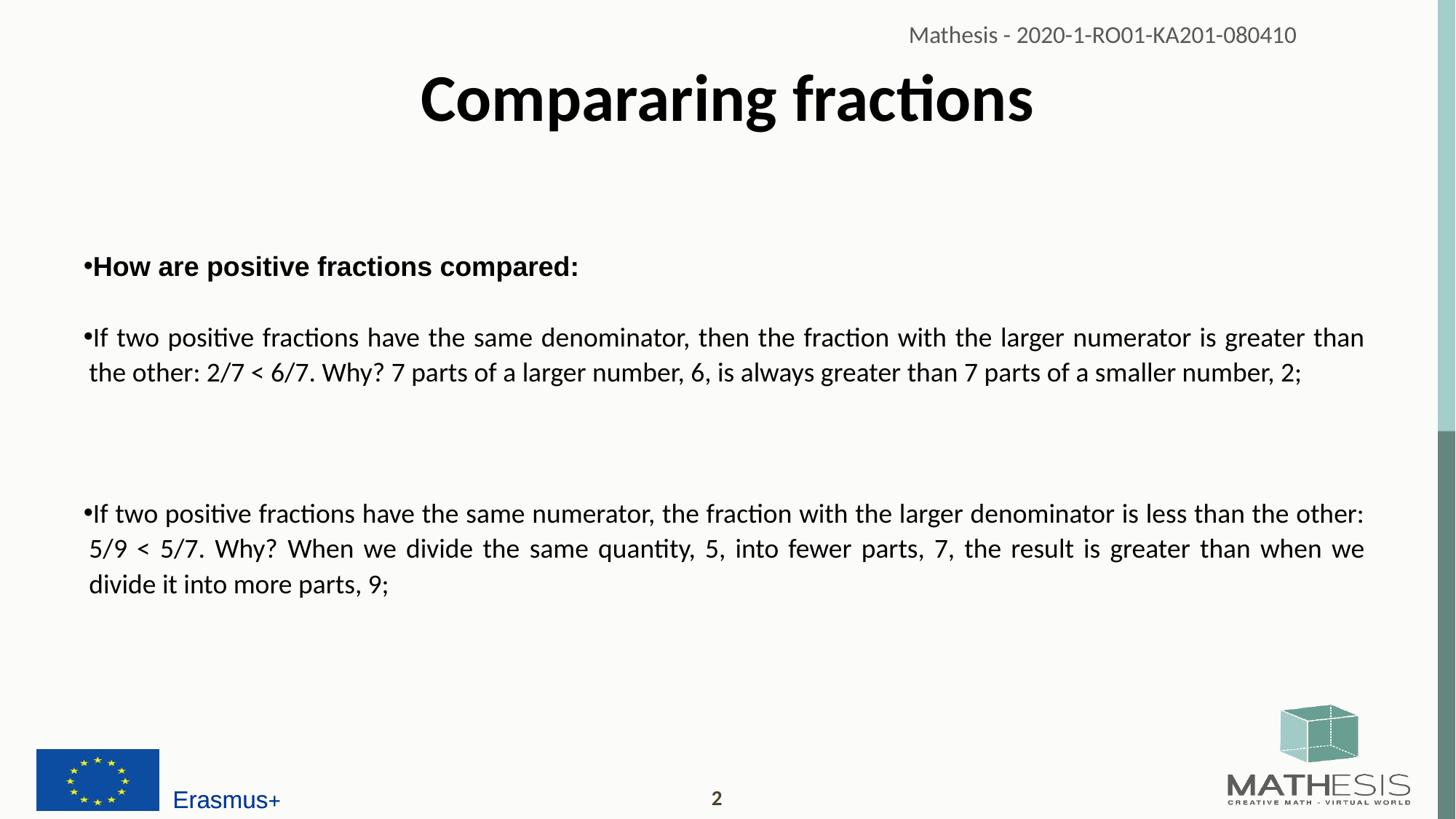

# Compararing fractions
How are positive fractions compared:
If two positive fractions have the same denominator, then the fraction with the larger numerator is greater than the other: 2/7 < 6/7. Why? 7 parts of a larger number, 6, is always greater than 7 parts of a smaller number, 2;

If two positive fractions have the same numerator, the fraction with the larger denominator is less than the other: 5/9 < 5/7. Why? When we divide the same quantity, 5, into fewer parts, 7, the result is greater than when we divide it into more parts, 9;